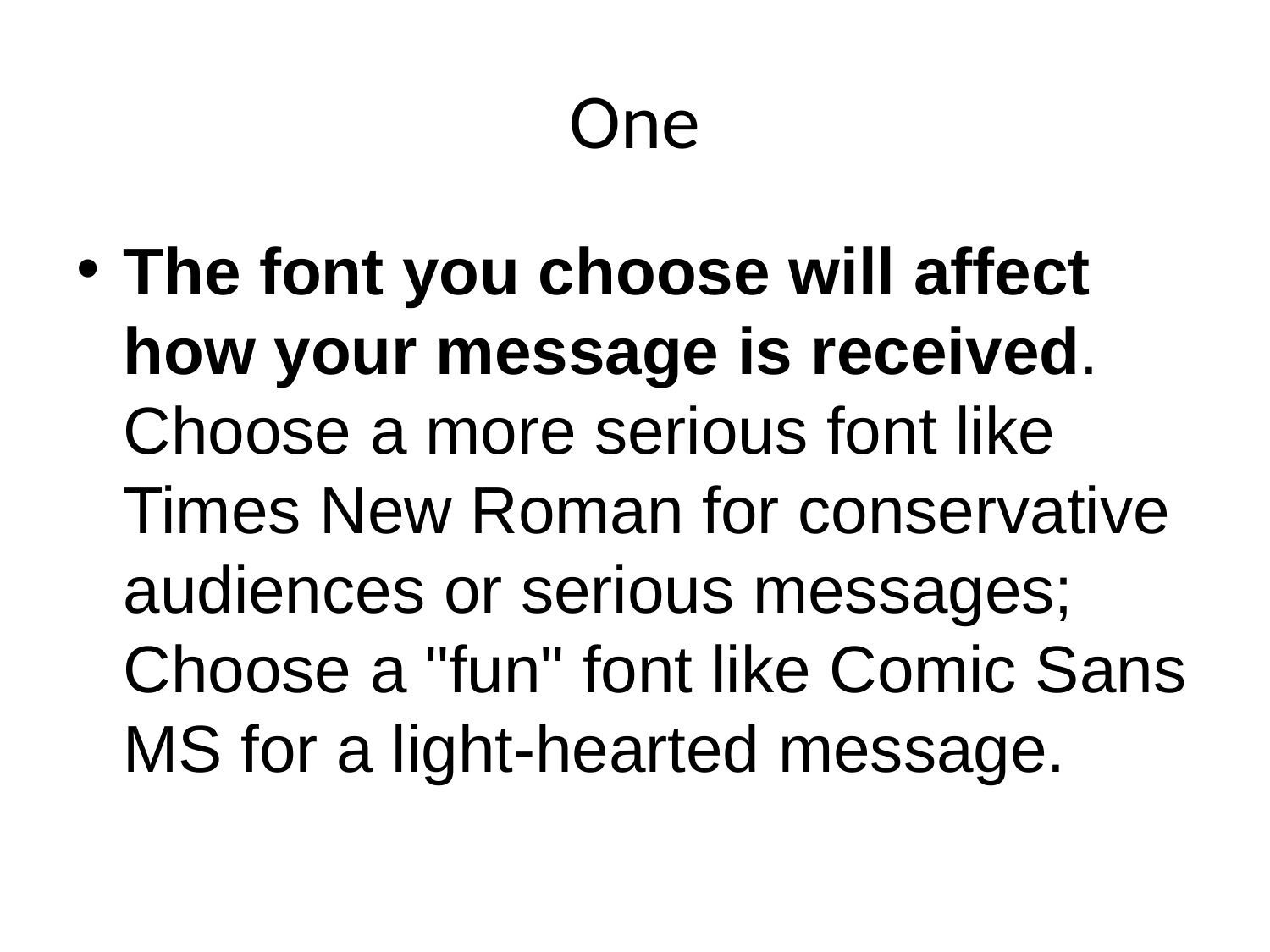

# One
The font you choose will affect how your message is received.
Choose a more serious font like Times New Roman for conservative audiences or serious messages;
Choose a "fun" font like Comic Sans MS for a light-hearted message.